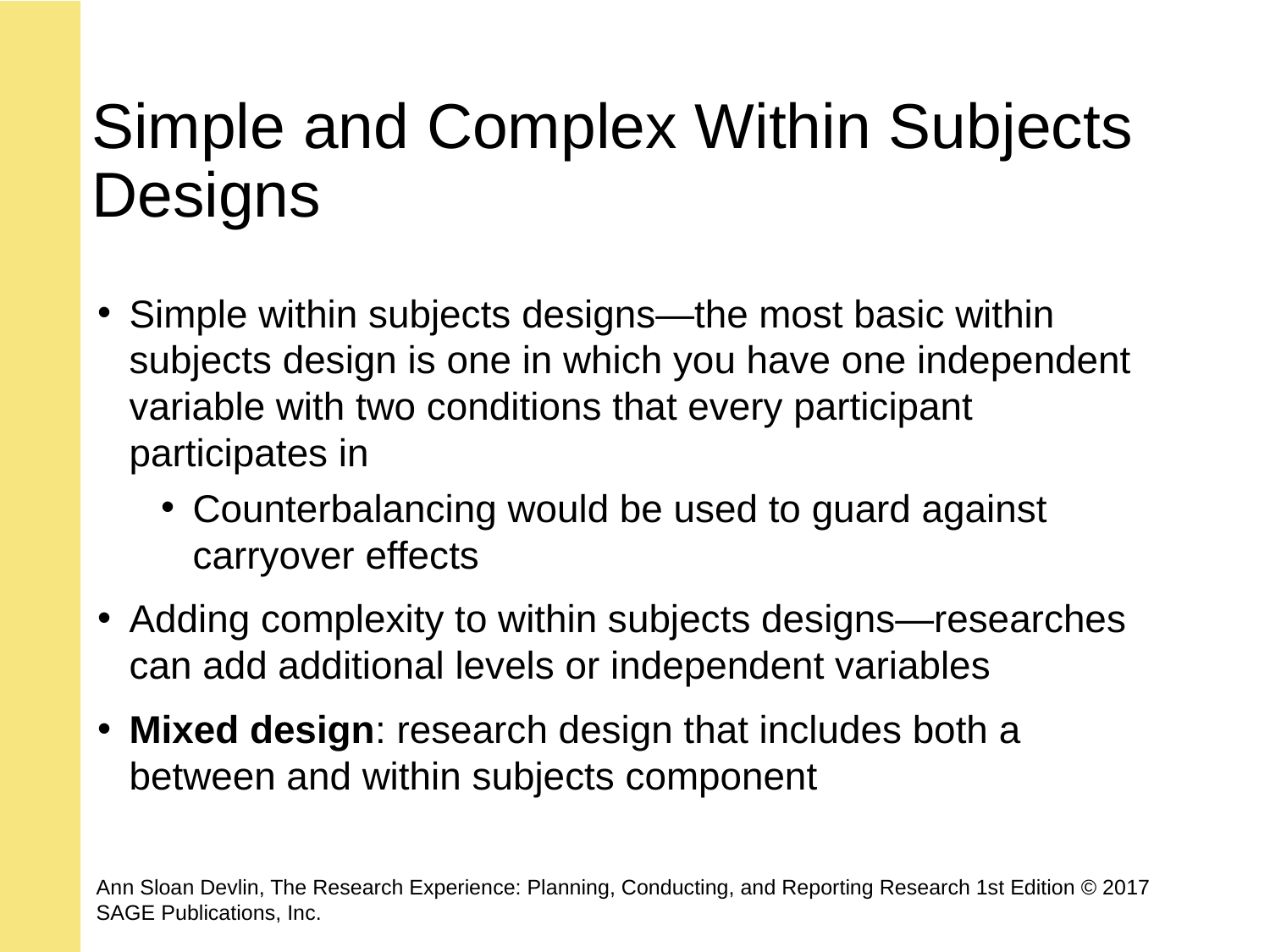

# Simple and Complex Within Subjects Designs
Simple within subjects designs—the most basic within subjects design is one in which you have one independent variable with two conditions that every participant participates in
Counterbalancing would be used to guard against carryover effects
Adding complexity to within subjects designs—researches can add additional levels or independent variables
Mixed design: research design that includes both a between and within subjects component